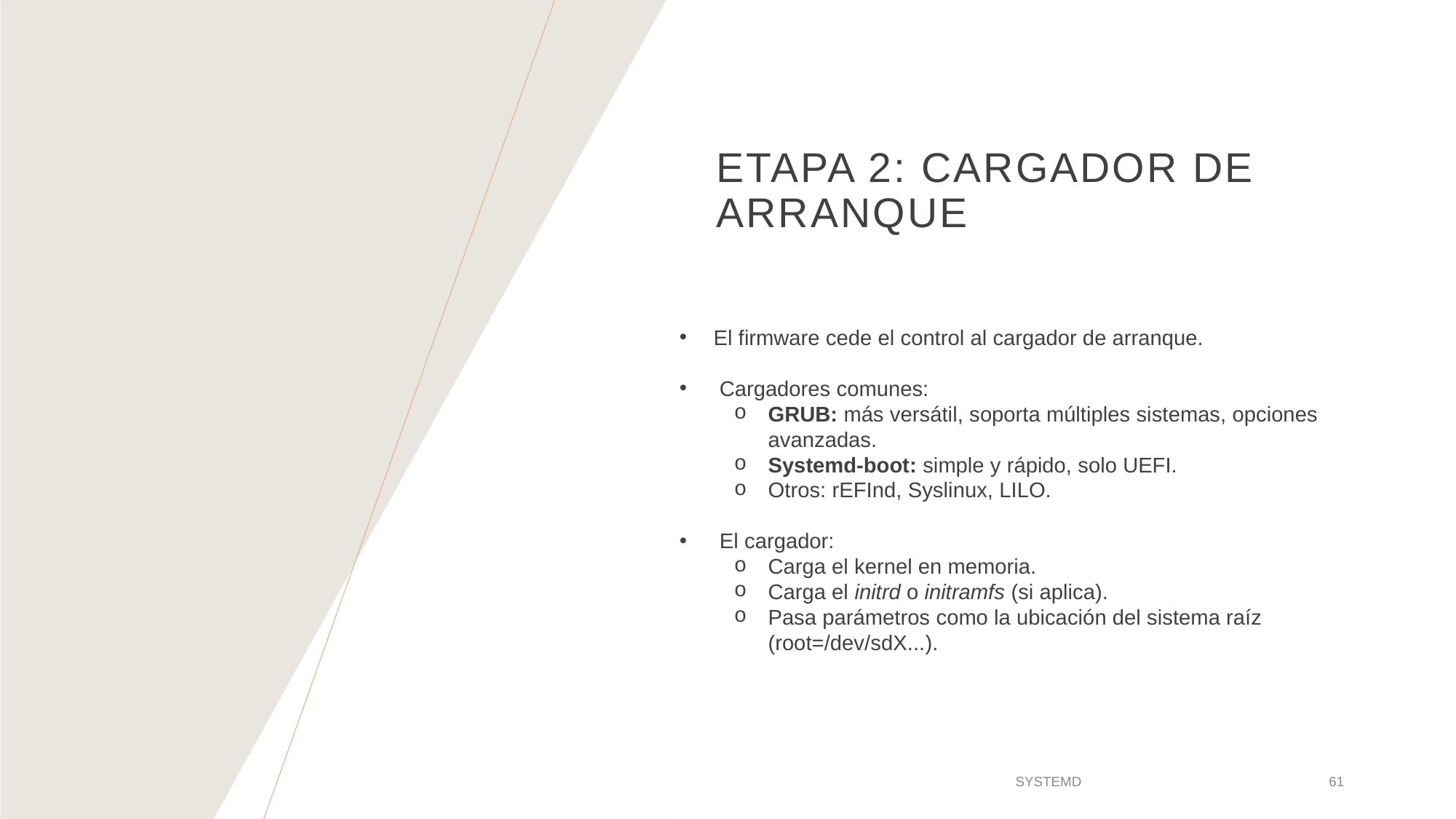

# Etapa 2: cargador de arranque

El firmware cede el control al cargador de arranque.

 Cargadores comunes:
GRUB: más versátil, soporta múltiples sistemas, opciones avanzadas.
Systemd-boot: simple y rápido, solo UEFI.
Otros: rEFInd, Syslinux, LILO.

 El cargador:
Carga el kernel en memoria.
Carga el initrd o initramfs (si aplica).
Pasa parámetros como la ubicación del sistema raíz (root=/dev/sdX...).

SYSTEMD
61